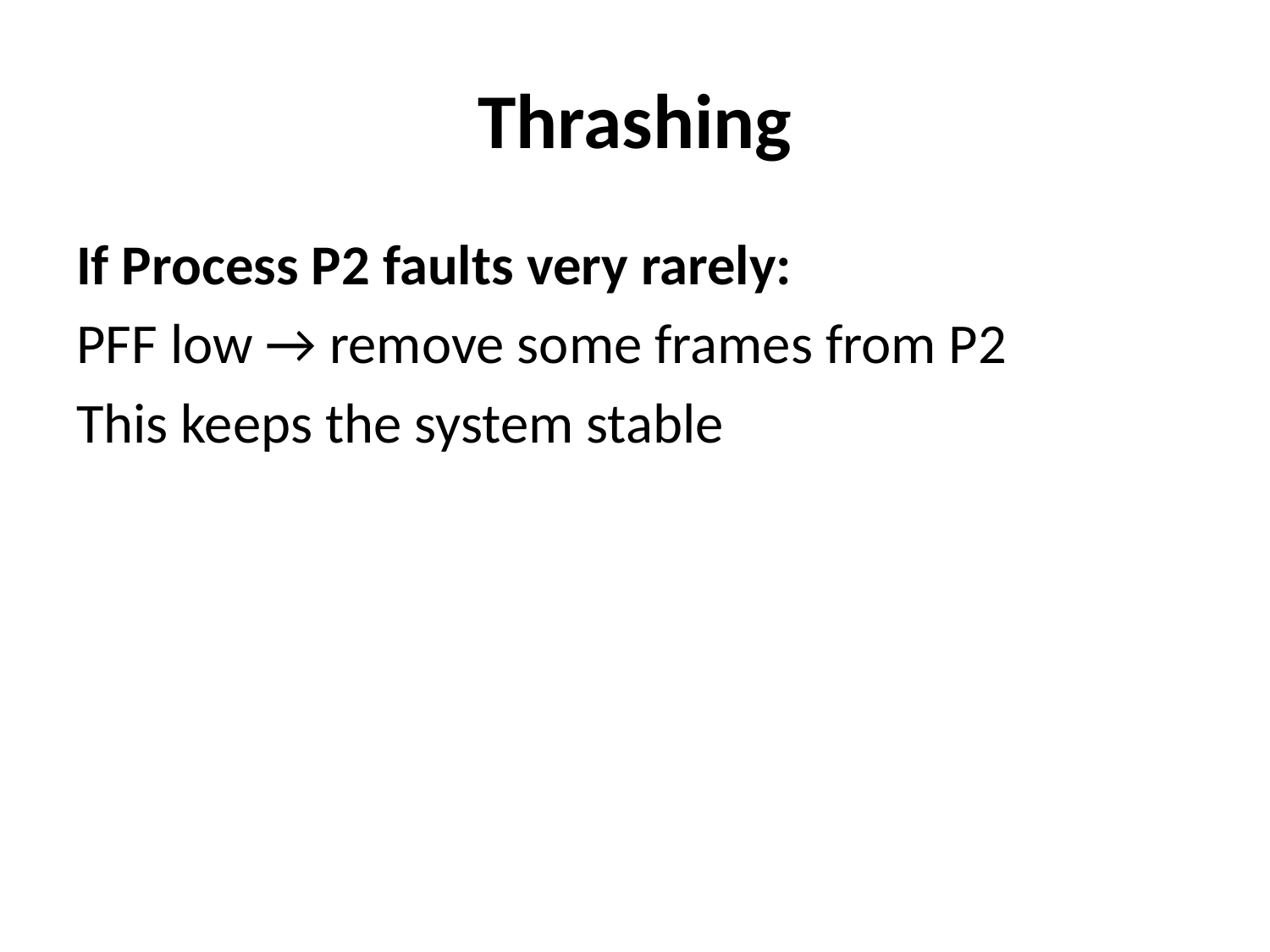

# Thrashing
If Process P2 faults very rarely:
PFF low → remove some frames from P2
This keeps the system stable